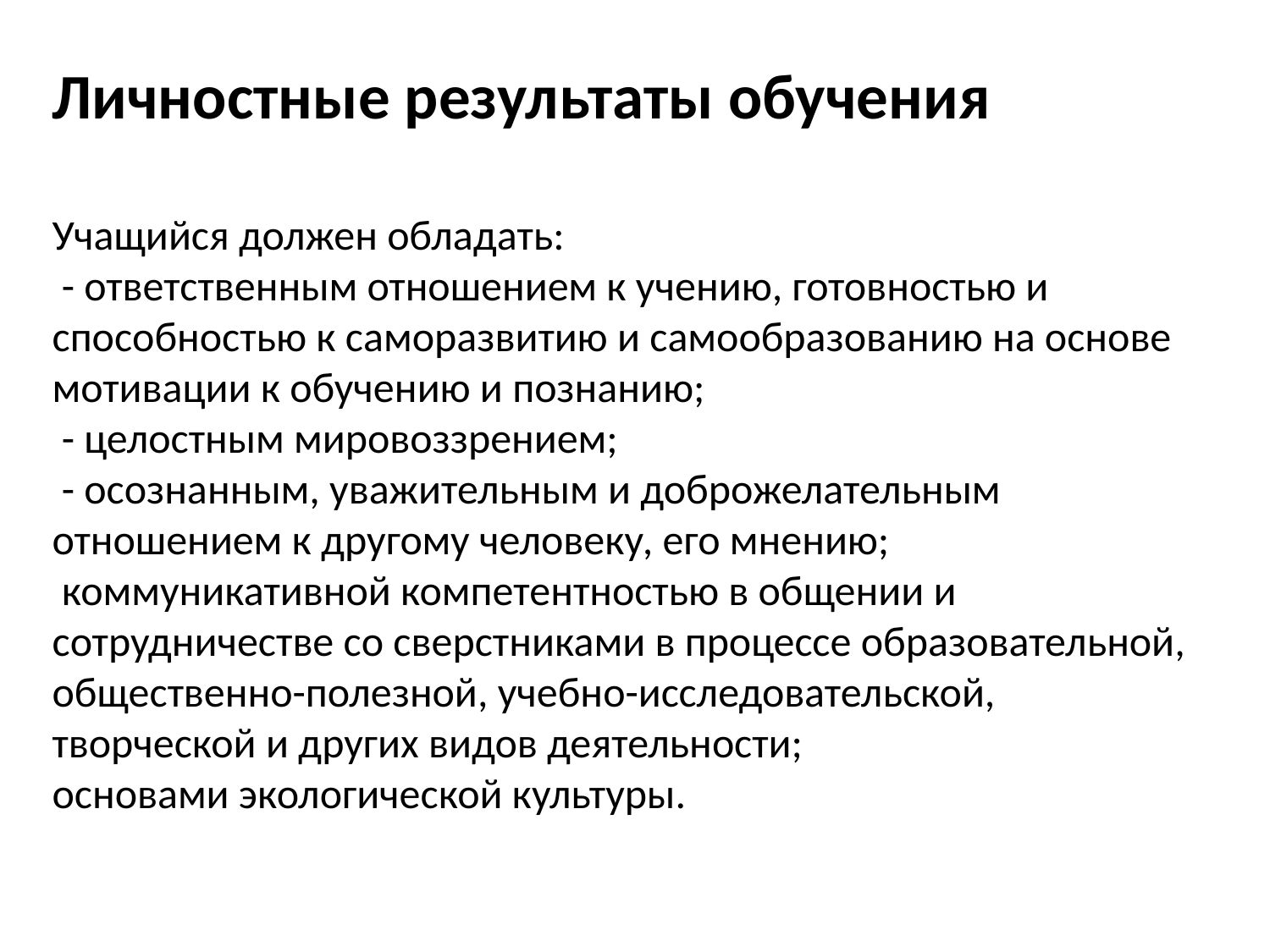

Личностные результаты обучения

Учащийся должен обладать:
 - ответственным отношением к учению, готовностью и способностью к саморазвитию и самообразованию на основе мотивации к обучению и познанию;
 - целостным мировоззрением;
 - осознанным, уважительным и доброжелательным отношением к другому человеку, его мнению;
 коммуникативной компетентностью в общении и сотрудничестве со сверстниками в процессе образовательной, общественно-полезной, учебно-исследовательской, творческой и других видов деятельности;
основами экологической культуры.